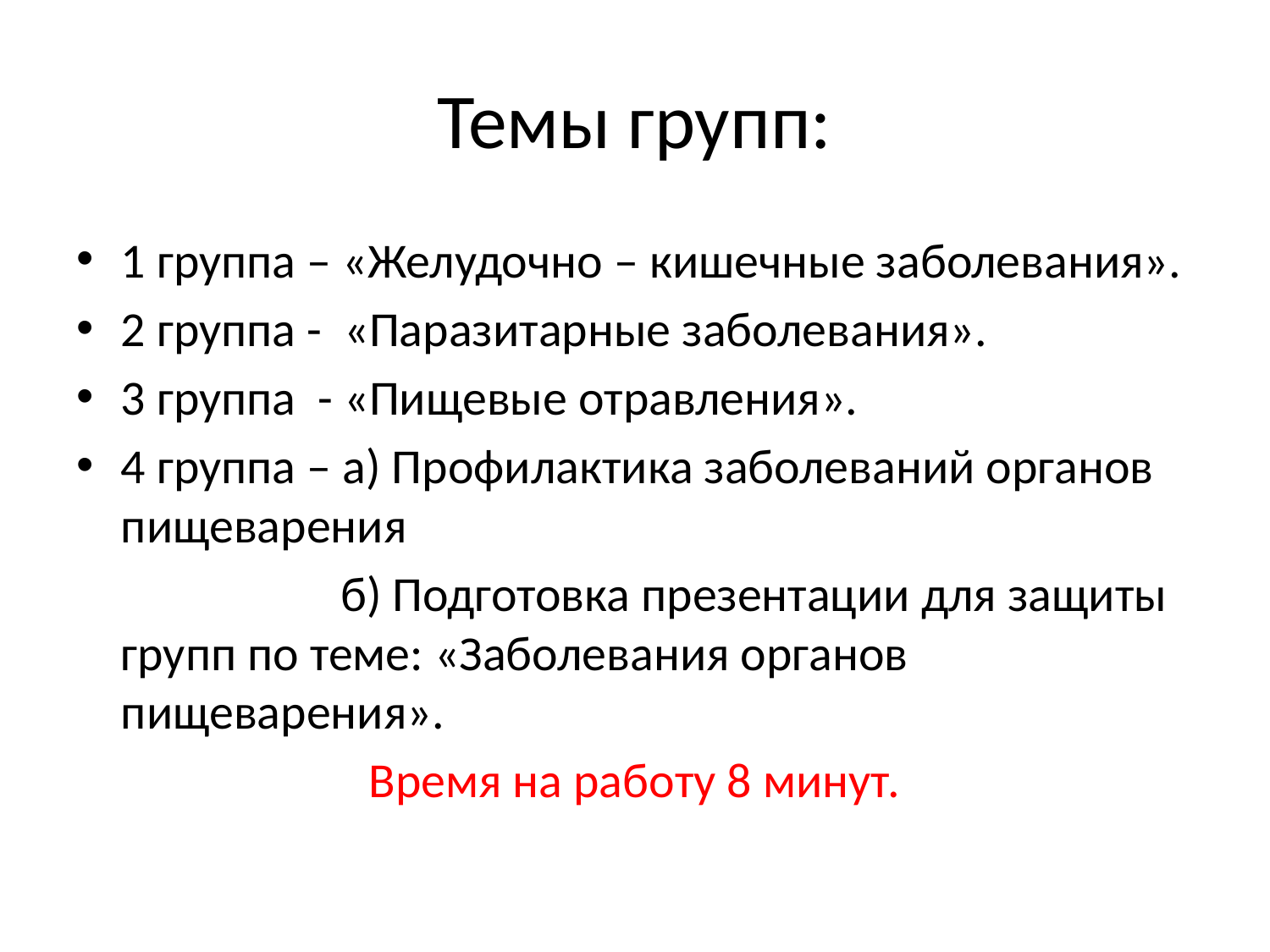

# Темы групп:
1 группа – «Желудочно – кишечные заболевания».
2 группа -  «Паразитарные заболевания».
3 группа  - «Пищевые отравления».
4 группа – а) Профилактика заболеваний органов пищеварения
                        б) Подготовка презентации для защиты групп по теме: «Заболевания органов пищеварения».
Время на работу 8 минут.